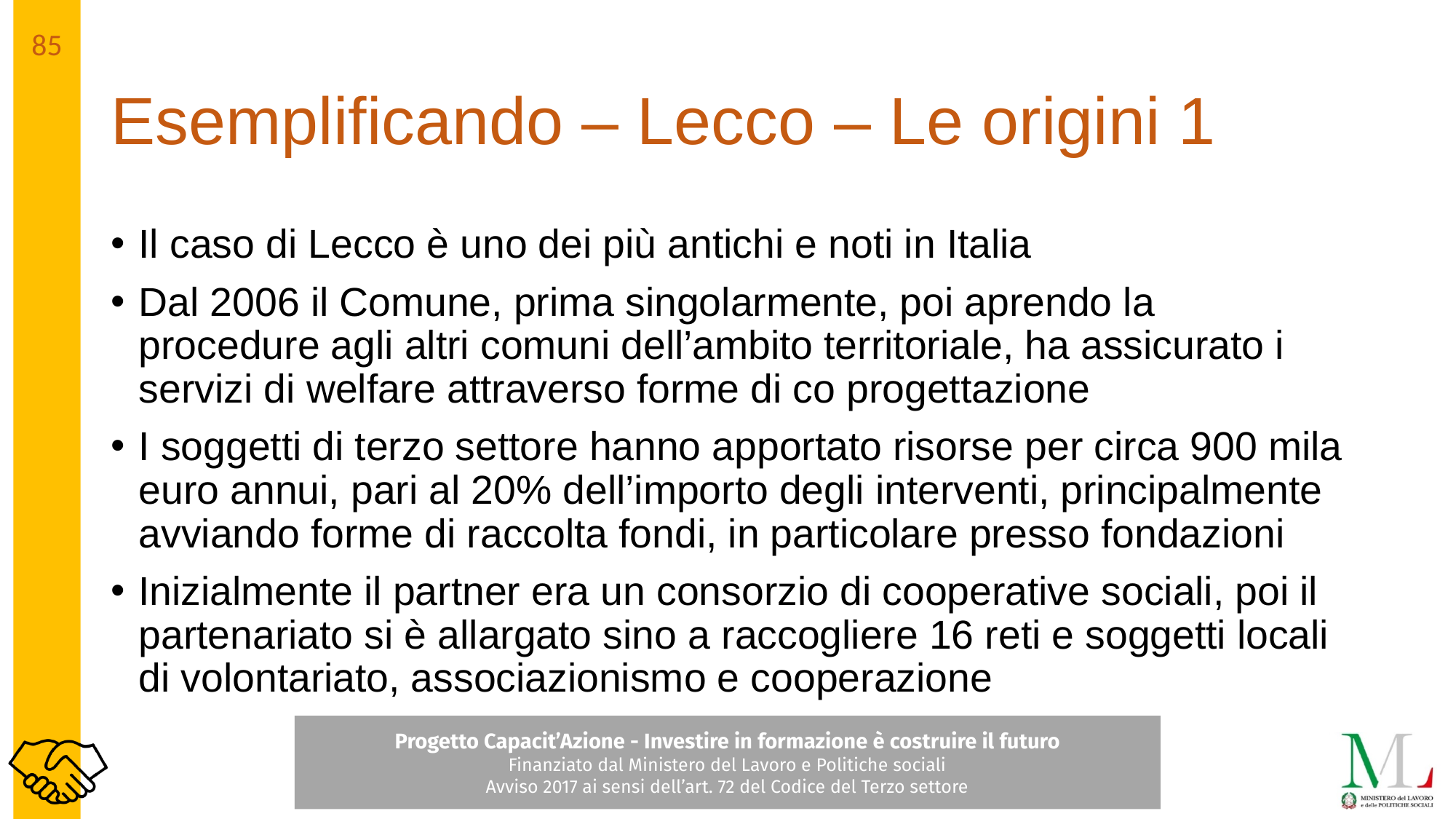

# Esemplificando – Lecco – Le origini 1
Il caso di Lecco è uno dei più antichi e noti in Italia
Dal 2006 il Comune, prima singolarmente, poi aprendo la procedure agli altri comuni dell’ambito territoriale, ha assicurato i servizi di welfare attraverso forme di co progettazione
I soggetti di terzo settore hanno apportato risorse per circa 900 mila euro annui, pari al 20% dell’importo degli interventi, principalmente avviando forme di raccolta fondi, in particolare presso fondazioni
Inizialmente il partner era un consorzio di cooperative sociali, poi il partenariato si è allargato sino a raccogliere 16 reti e soggetti locali di volontariato, associazionismo e cooperazione
85